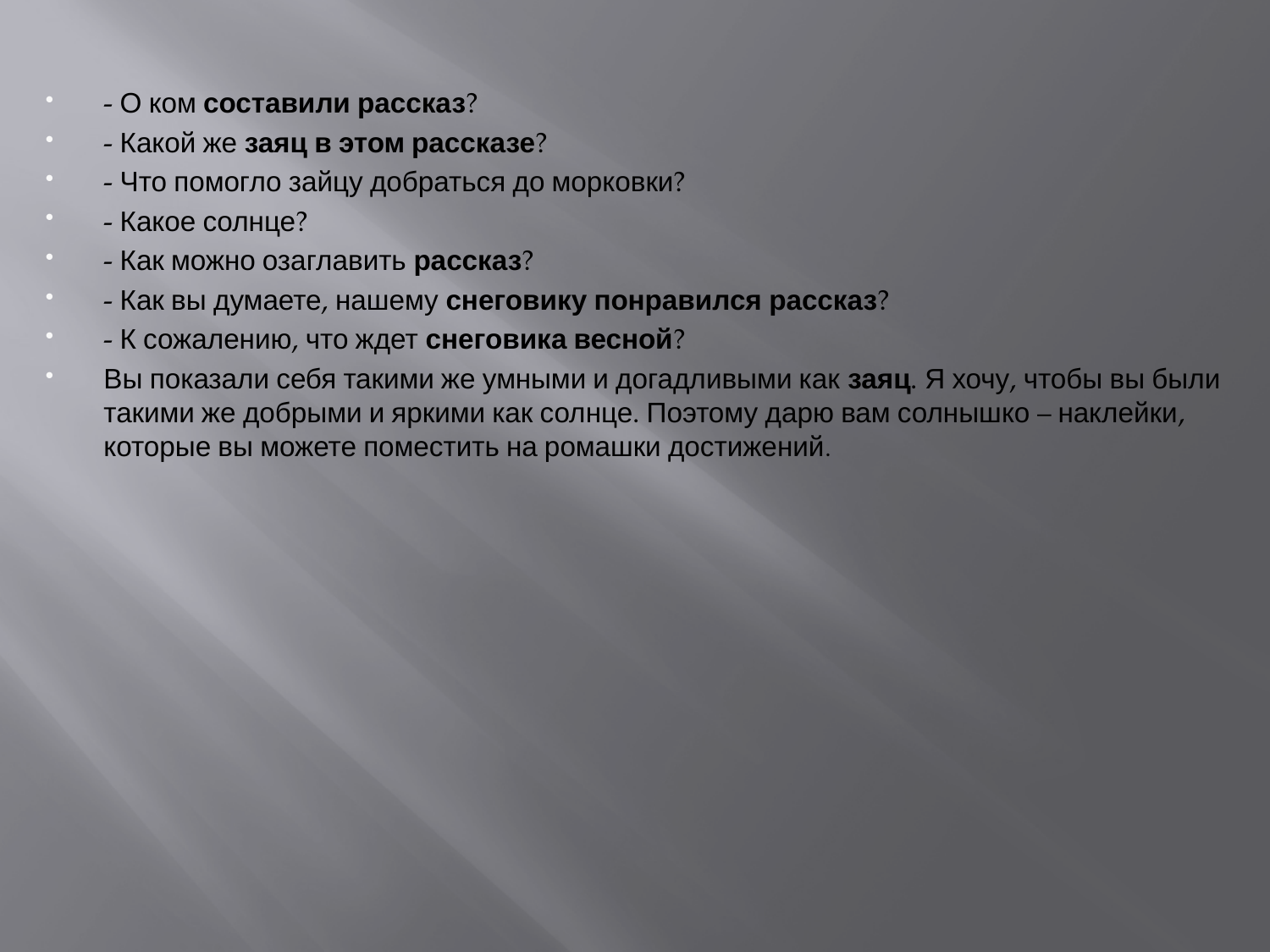

- О ком составили рассказ?
- Какой же заяц в этом рассказе?
- Что помогло зайцу добраться до морковки?
- Какое солнце?
- Как можно озаглавить рассказ?
- Как вы думаете, нашему снеговику понравился рассказ?
- К сожалению, что ждет снеговика весной?
Вы показали себя такими же умными и догадливыми как заяц. Я хочу, чтобы вы были такими же добрыми и яркими как солнце. Поэтому дарю вам солнышко – наклейки, которые вы можете поместить на ромашки достижений.

#